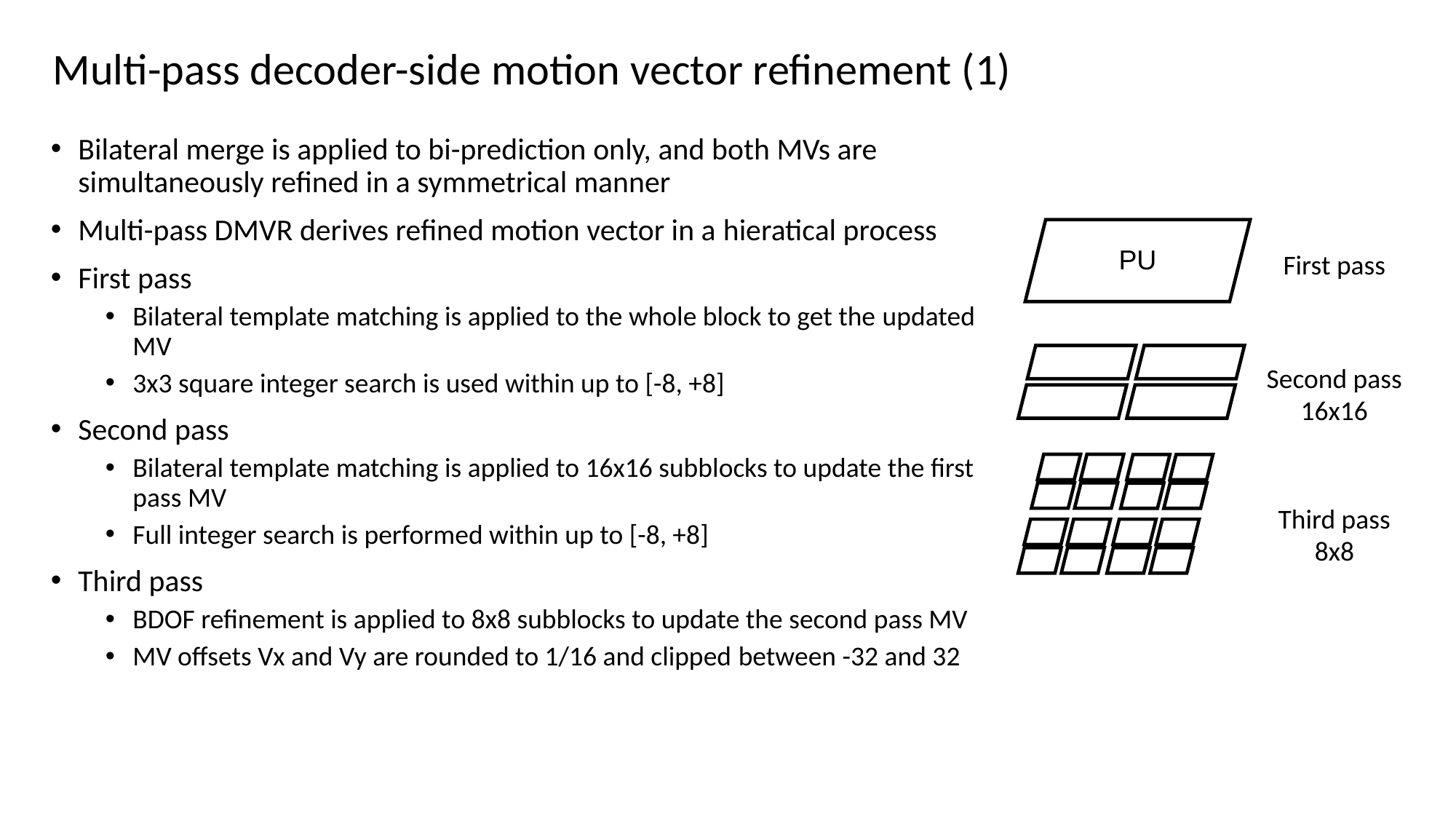

# Multi-pass decoder-side motion vector refinement (1)
Bilateral merge is applied to bi-prediction only, and both MVs are simultaneously refined in a symmetrical manner
Multi-pass DMVR derives refined motion vector in a hieratical process
First pass
Bilateral template matching is applied to the whole block to get the updated MV
3x3 square integer search is used within up to [-8, +8]
Second pass
Bilateral template matching is applied to 16x16 subblocks to update the first pass MV
Full integer search is performed within up to [-8, +8]
Third pass
BDOF refinement is applied to 8x8 subblocks to update the second pass MV
MV offsets Vx and Vy are rounded to 1/16 and clipped between -32 and 32
PU

Second pass
16x16

Third pass
8x8

First pass